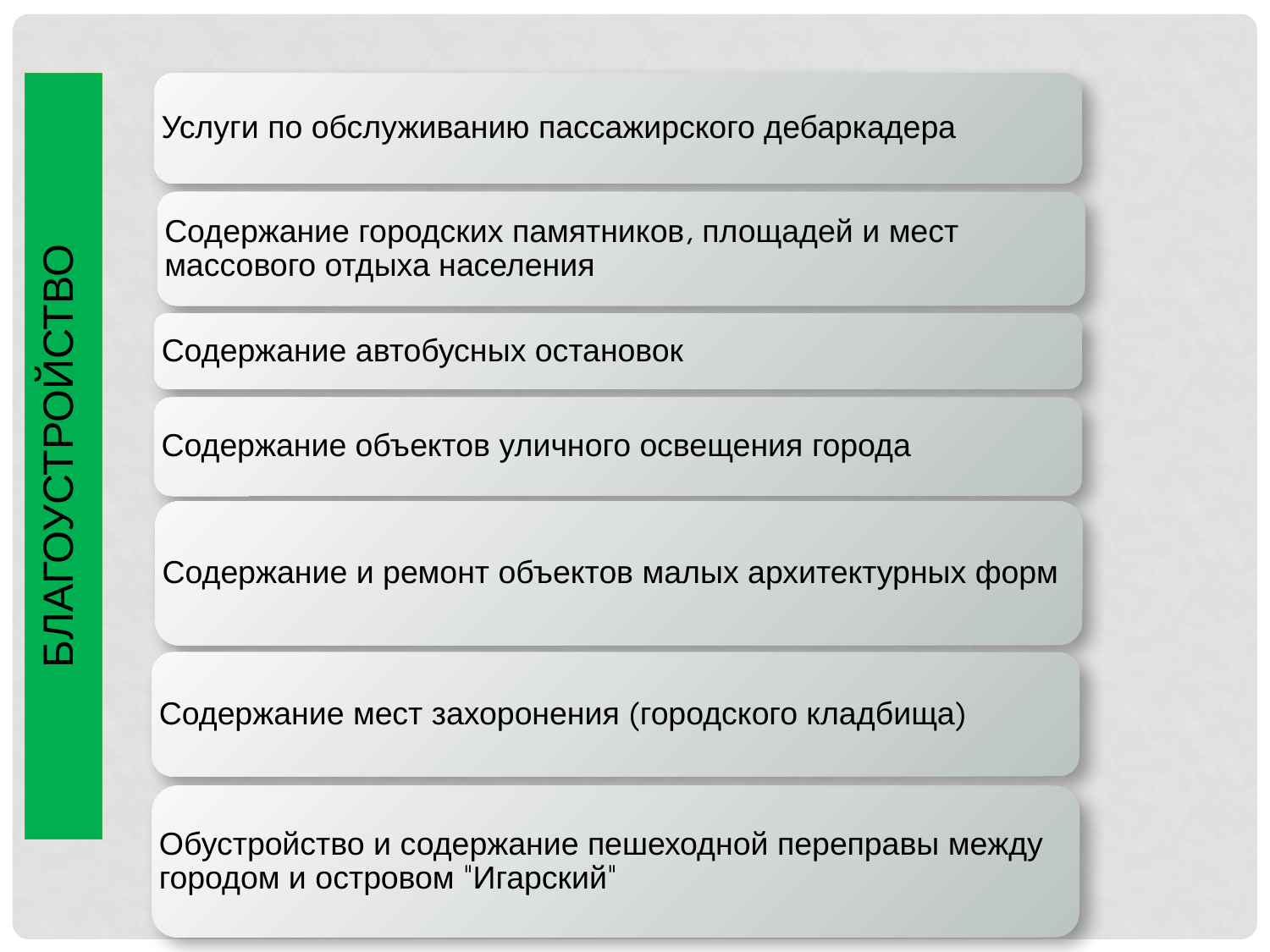

БЛАГОУСТРОЙСТВО

Услуги по обслуживанию пассажирского дебаркадера

Содержание городских памятников, площадей и мест массового отдыха населения

Содержание автобусных остановок

Содержание объектов уличного освещения города

Содержание и ремонт объектов малых архитектурных форм

Содержание мест захоронения (городского кладбища)

Обустройство и содержание пешеходной переправы между городом и островом "Игарский"